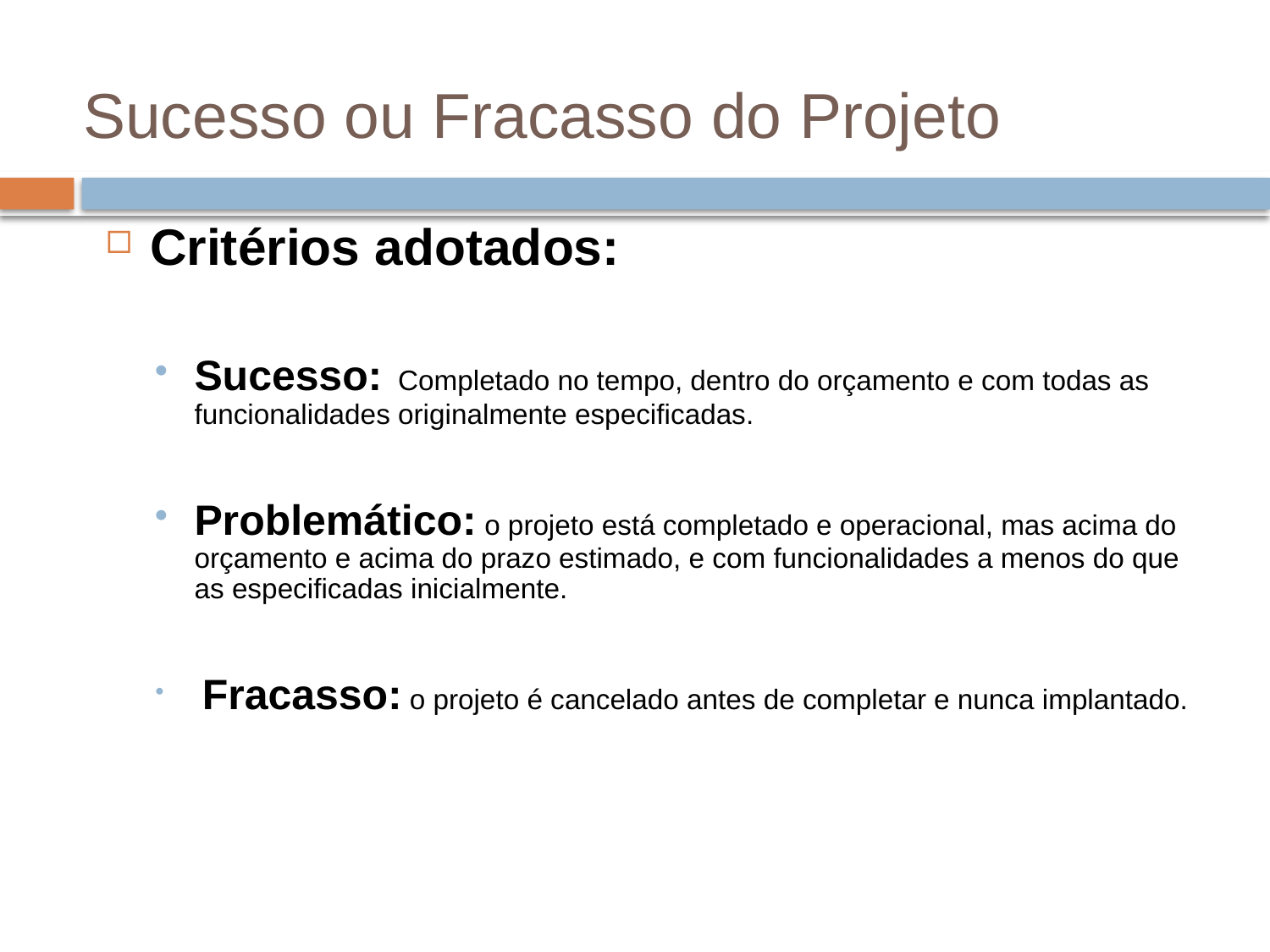

# Sucesso ou Fracasso do Projeto
Critérios adotados:

Sucesso:  Completado no tempo, dentro do orçamento e com todas as funcionalidades originalmente especificadas.

Problemático: o projeto está completado e operacional, mas acima do orçamento e acima do prazo estimado, e com funcionalidades a menos do que as especificadas inicialmente.

 Fracasso: o projeto é cancelado antes de completar e nunca implantado.